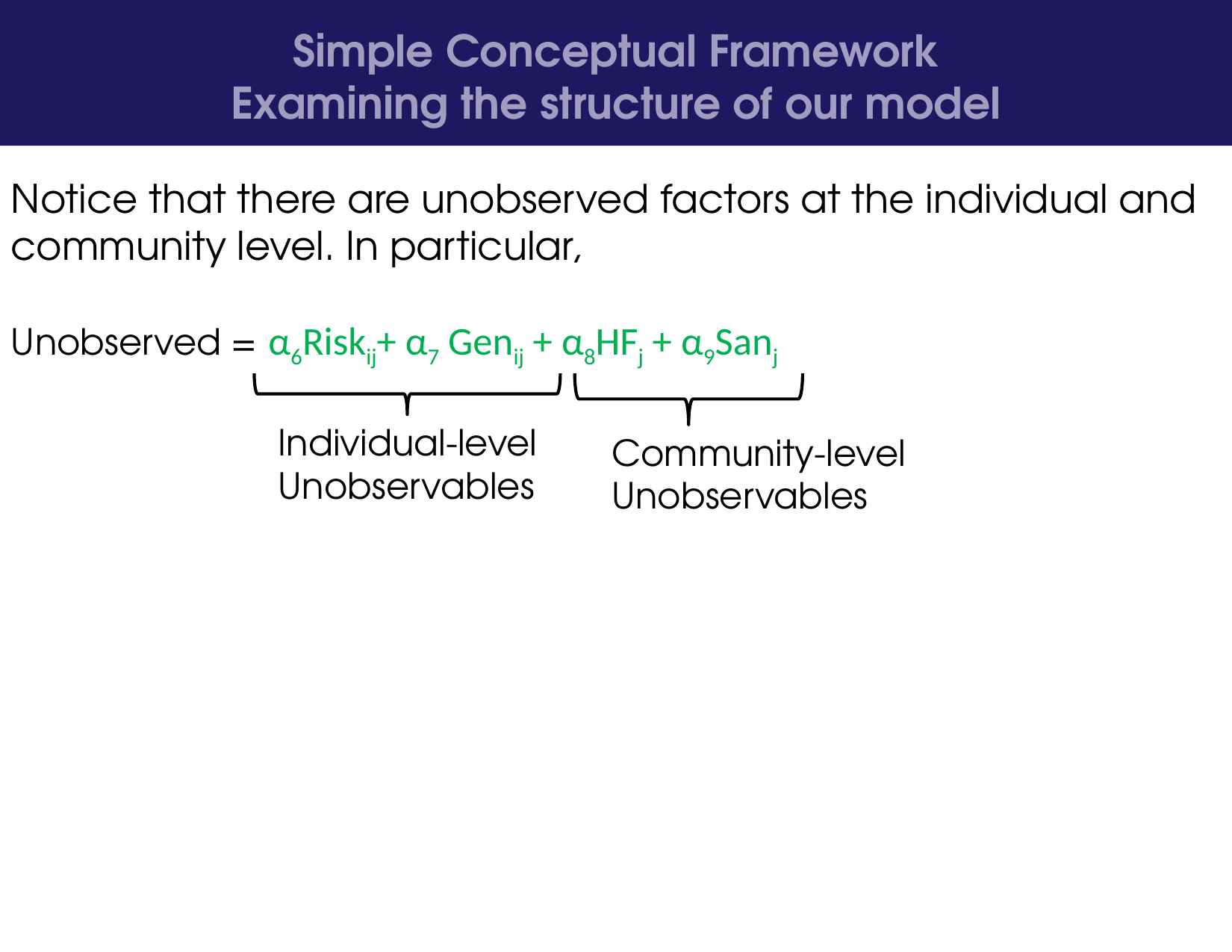

Simple Conceptual Framework
Examining the structure of our model
Notice that there are unobserved factors at the individual and community level. In particular,

Unobserved = α6Riskij+ α7 Genij + α8HFj + α9Sanj

Individual-level
Unobservables
Community-level
Unobservables